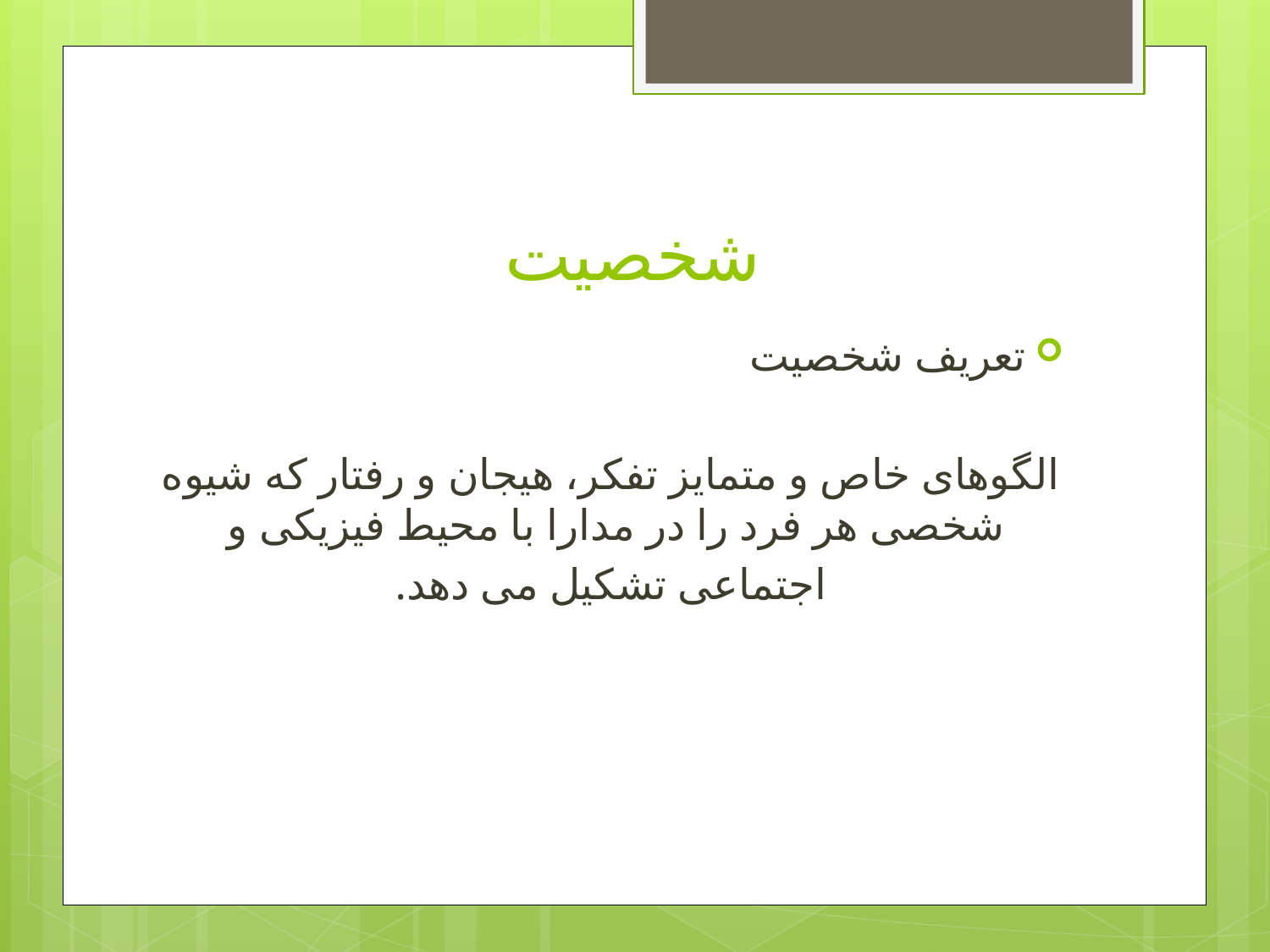

# شخصیت
تعریف شخصیت

الگوهای خاص و متمایز تفکر، هیجان و رفتار که شیوه شخصی هر فرد را در مدارا با محیط فیزیکی و
اجتماعی تشکیل می دهد.